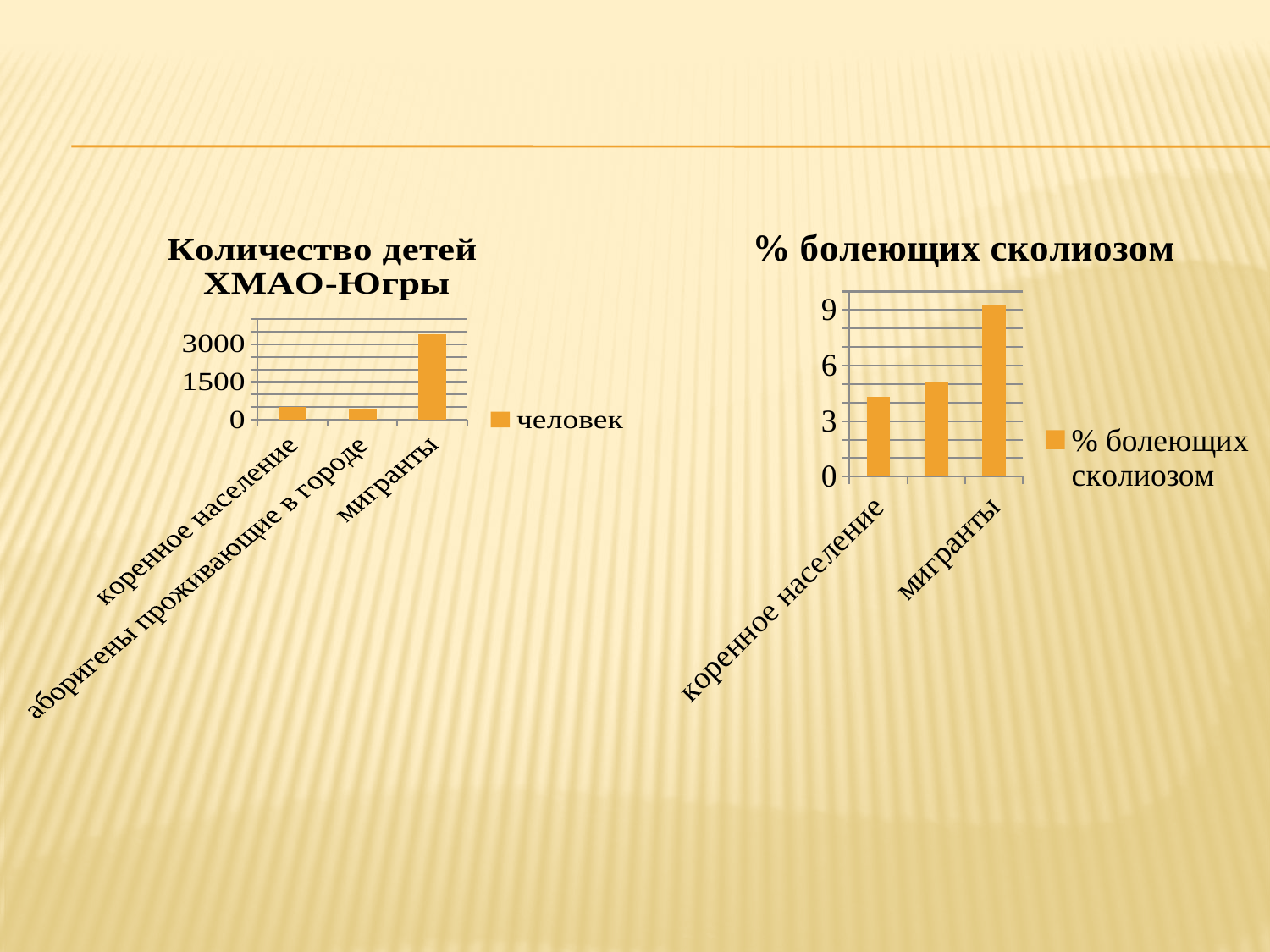

### Chart:

| Category | % болеющих сколиозом |
|---|---|
| коренное население | 4.3 |
| аборигены проживающие в городе | 5.1 |
| мигранты | 9.3 |

### Chart: Количество детей
 ХМАО-Югры

| Category | человек |
|---|---|
| коренное население | 500.0 |
| аборигены проживающие в городе | 450.0 |
| мигранты | 3400.0 |